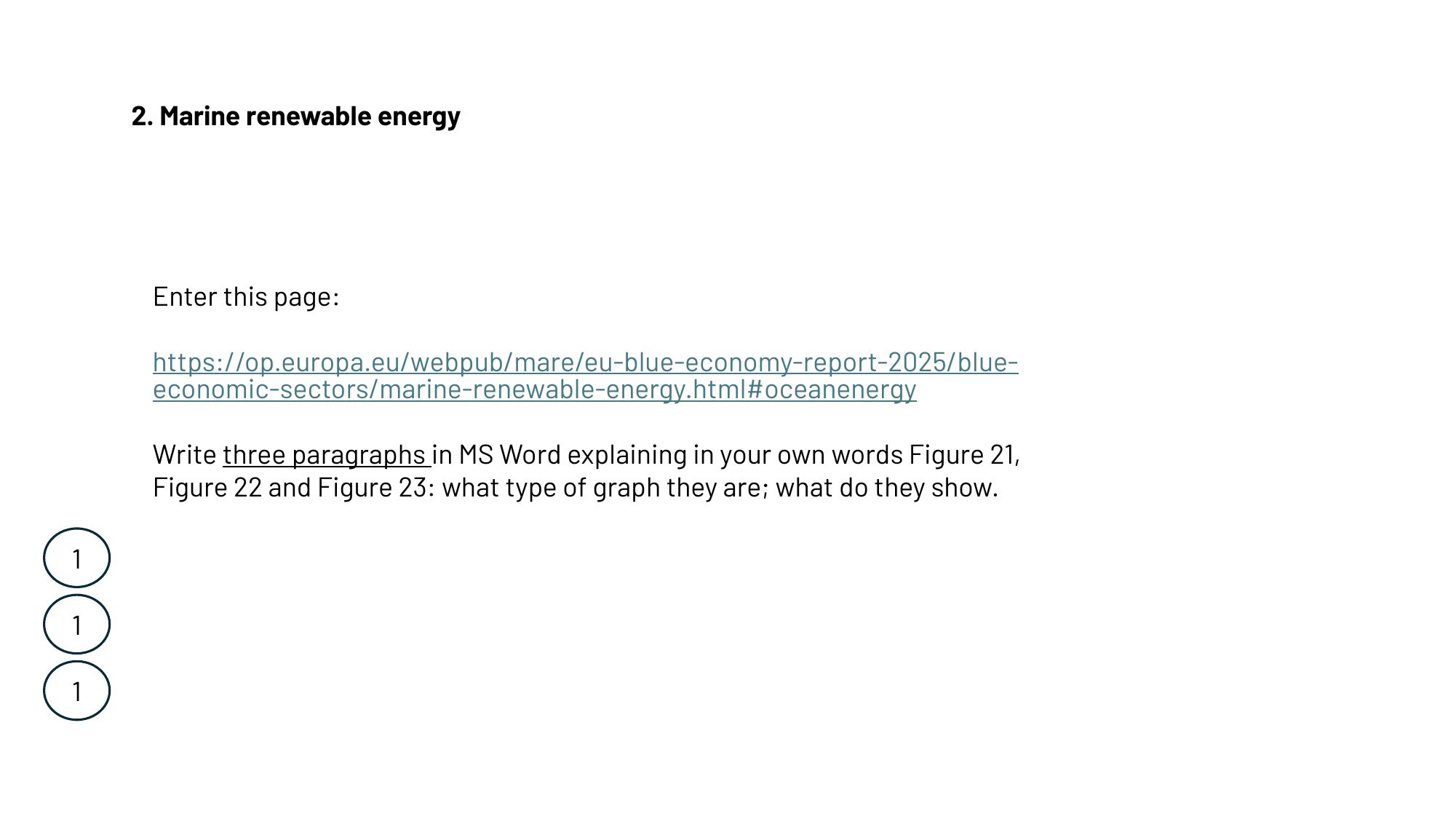

2. Marine renewable energy
Enter this page:

https://op.europa.eu/webpub/mare/eu-blue-economy-report-2025/blue-economic-sectors/marine-renewable-energy.html#oceanenergy

Write three paragraphs in MS Word explaining in your own words Figure 21, Figure 22 and Figure 23: what type of graph they are; what do they show.

1
1
1